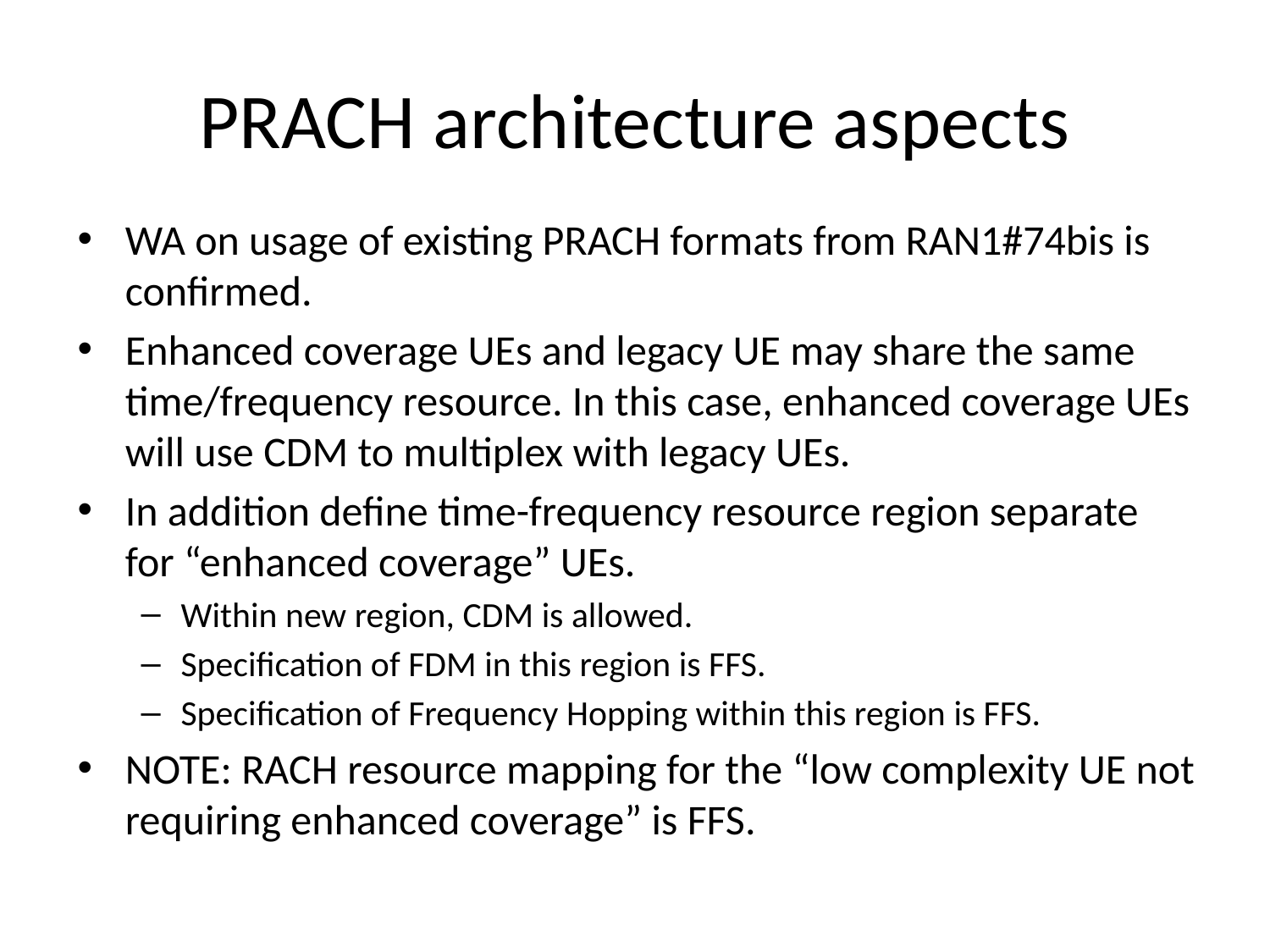

# PRACH architecture aspects
WA on usage of existing PRACH formats from RAN1#74bis is confirmed.
Enhanced coverage UEs and legacy UE may share the same time/frequency resource. In this case, enhanced coverage UEs will use CDM to multiplex with legacy UEs.
In addition define time-frequency resource region separate for “enhanced coverage” UEs.
Within new region, CDM is allowed.
Specification of FDM in this region is FFS.
Specification of Frequency Hopping within this region is FFS.
NOTE: RACH resource mapping for the “low complexity UE not requiring enhanced coverage” is FFS.